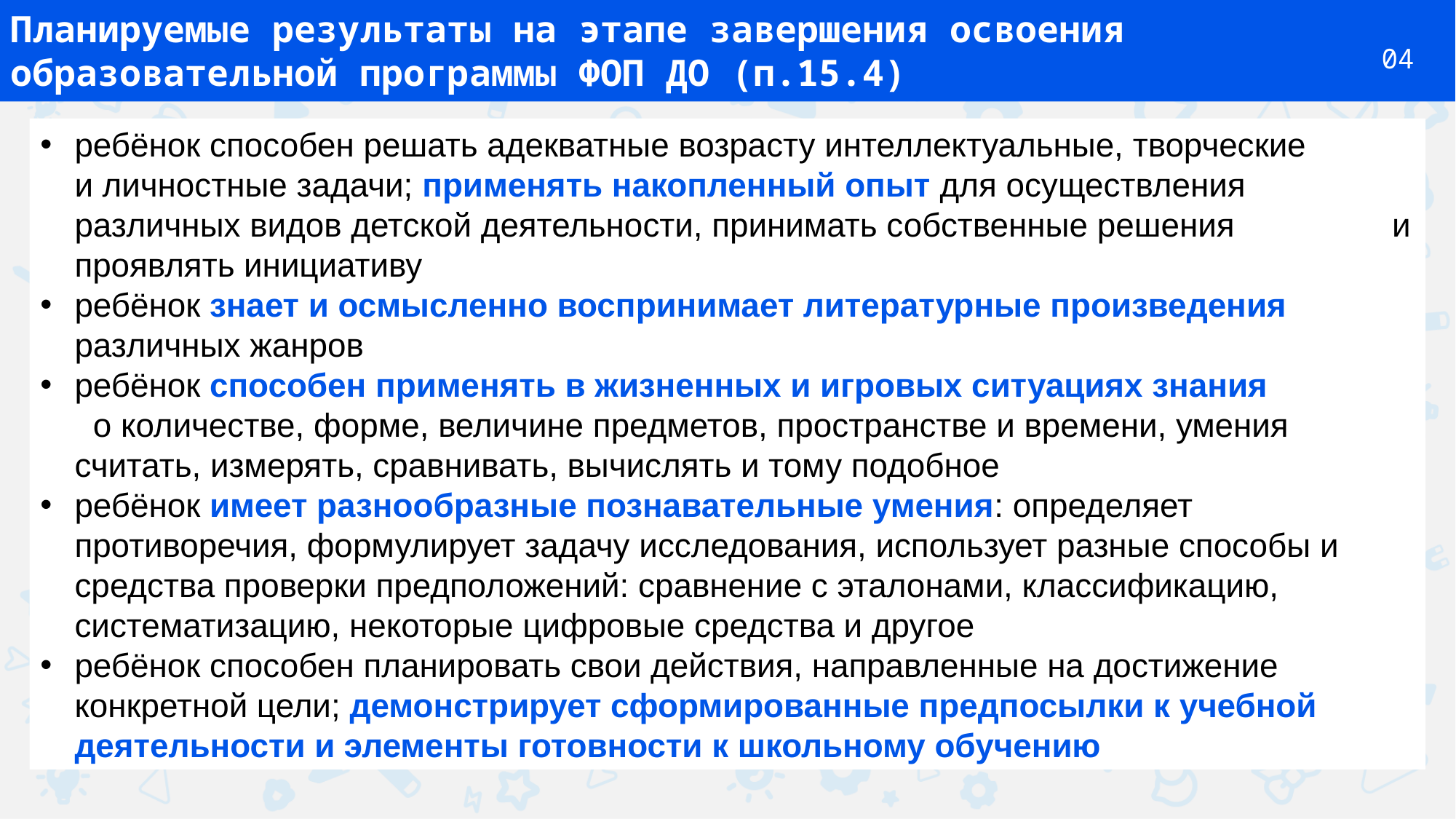

Планируемые результаты на этапе завершения освоения образовательной программы ФОП ДО (п.15.4)
04
ребёнок способен решать адекватные возрасту интеллектуальные, творческие          и личностные задачи; применять накопленный опыт для осуществления различных видов детской деятельности, принимать собственные решения                 и проявлять инициативу
ребёнок знает и осмысленно воспринимает литературные произведения различных жанров
ребёнок способен применять в жизненных и игровых ситуациях знания                  о количестве, форме, величине предметов, пространстве и времени, умения считать, измерять, сравнивать, вычислять и тому подобное
ребёнок имеет разнообразные познавательные умения: определяет противоречия, формулирует задачу исследования, использует разные способы и средства проверки предположений: сравнение с эталонами, классификацию, систематизацию, некоторые цифровые средства и другое
ребёнок способен планировать свои действия, направленные на достижение конкретной цели; демонстрирует сформированные предпосылки к учебной деятельности и элементы готовности к школьному обучению